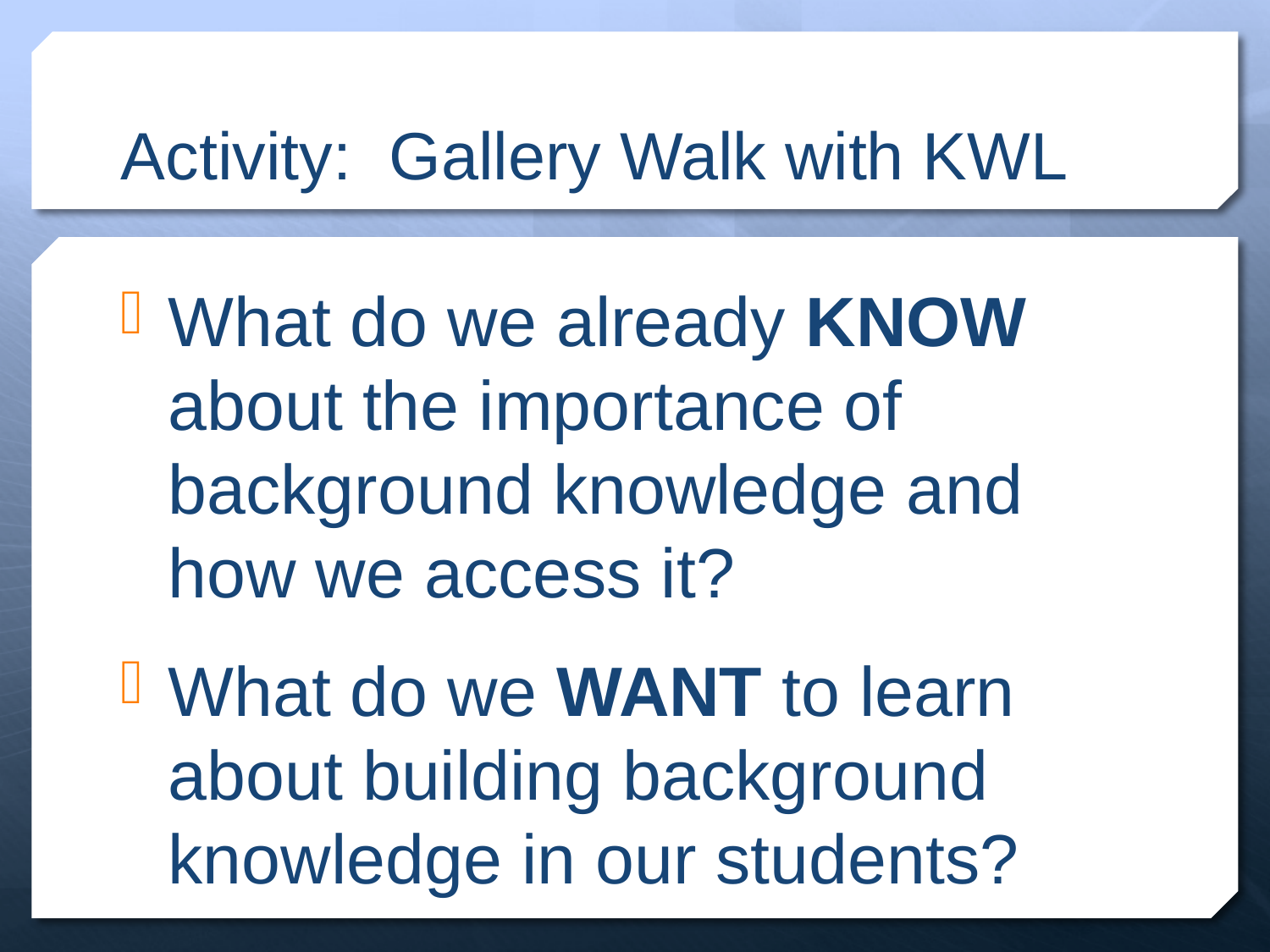

# Activity:  Gallery Walk with KWL
What do we already KNOW about the importance of background knowledge and how we access it?
What do we WANT to learn about building background knowledge in our students?